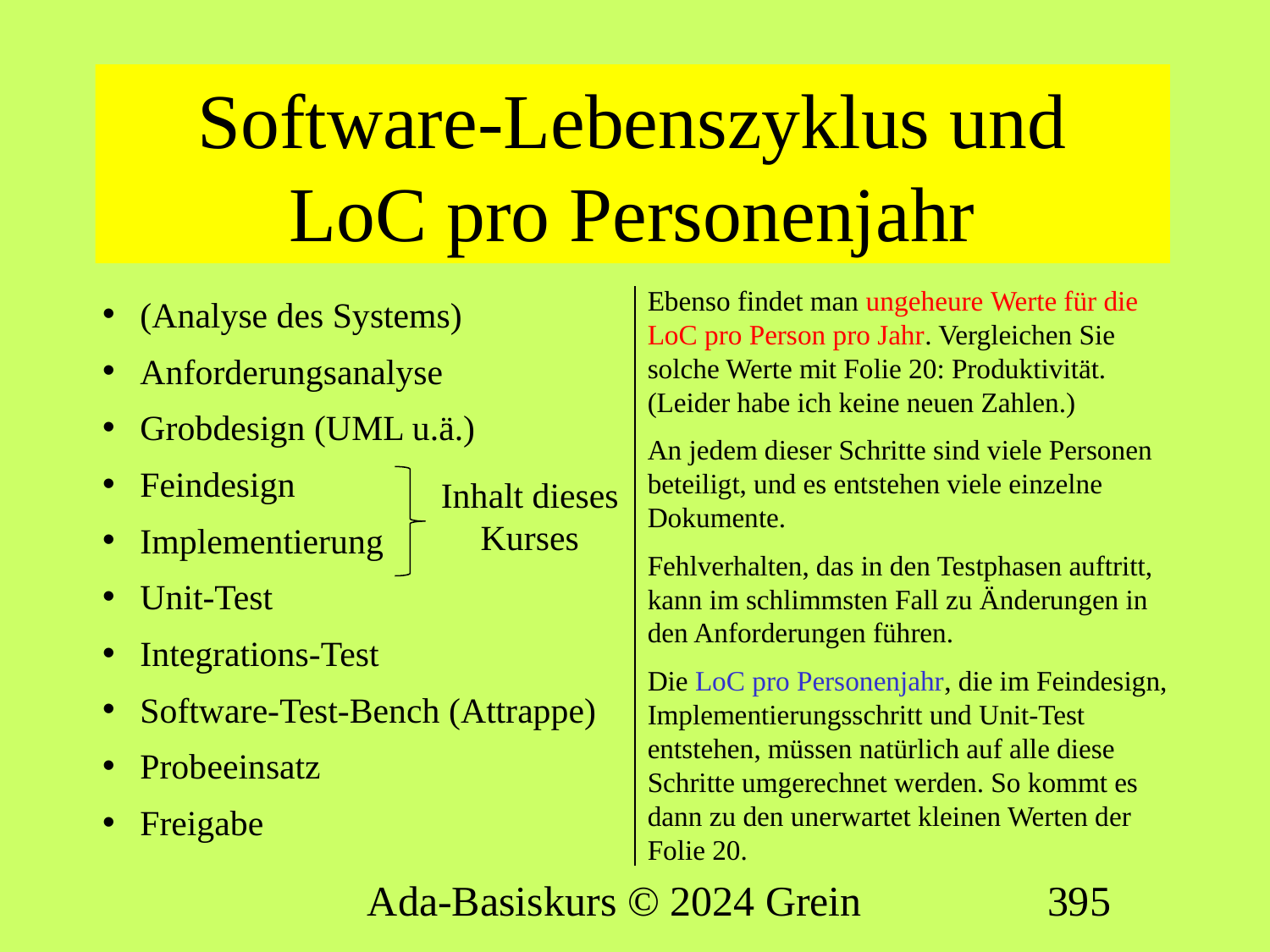

# Software-Lebenszyklus und LoC pro Personenjahr
Ebenso findet man ungeheure Werte für die LoC pro Person pro Jahr. Vergleichen Sie solche Werte mit Folie 20: Produktivität. (Leider habe ich keine neuen Zahlen.)
An jedem dieser Schritte sind viele Personen beteiligt, und es entstehen viele einzelne Dokumente.
Fehlverhalten, das in den Testphasen auftritt, kann im schlimmsten Fall zu Änderungen in den Anforderungen führen.
Die LoC pro Personenjahr, die im Feindesign, Implementierungsschritt und Unit-Test entstehen, müssen natürlich auf alle diese Schritte umgerechnet werden. So kommt es dann zu den unerwartet kleinen Werten der Folie 20.
(Analyse des Systems)
Anforderungsanalyse
Grobdesign (UML u.ä.)
Feindesign
Implementierung
Unit-Test
Integrations-Test
Software-Test-Bench (Attrappe)
Probeeinsatz
Freigabe

Inhalt dieses Kurses
Ada-Basiskurs © 2024 Grein
395